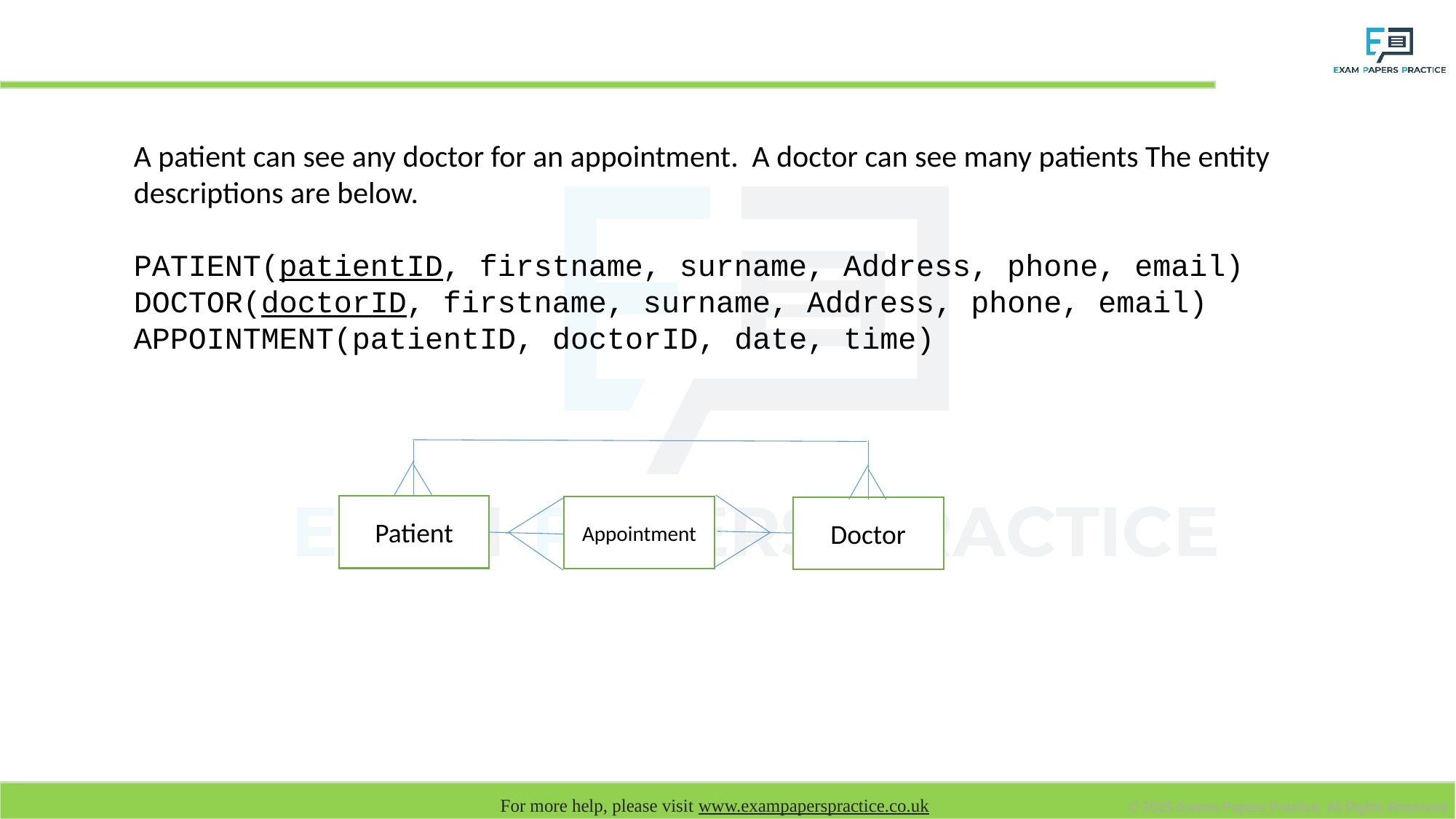

# Exercise: Draw the ER diagram Library
A patient can see any doctor for an appointment.  A doctor can see many patients The entity descriptions are below.

PATIENT(patientID, firstname, surname, Address, phone, email)
DOCTOR(doctorID, firstname, surname, Address, phone, email)
APPOINTMENT(patientID, doctorID, date, time)

Patient
Appointment
Doctor